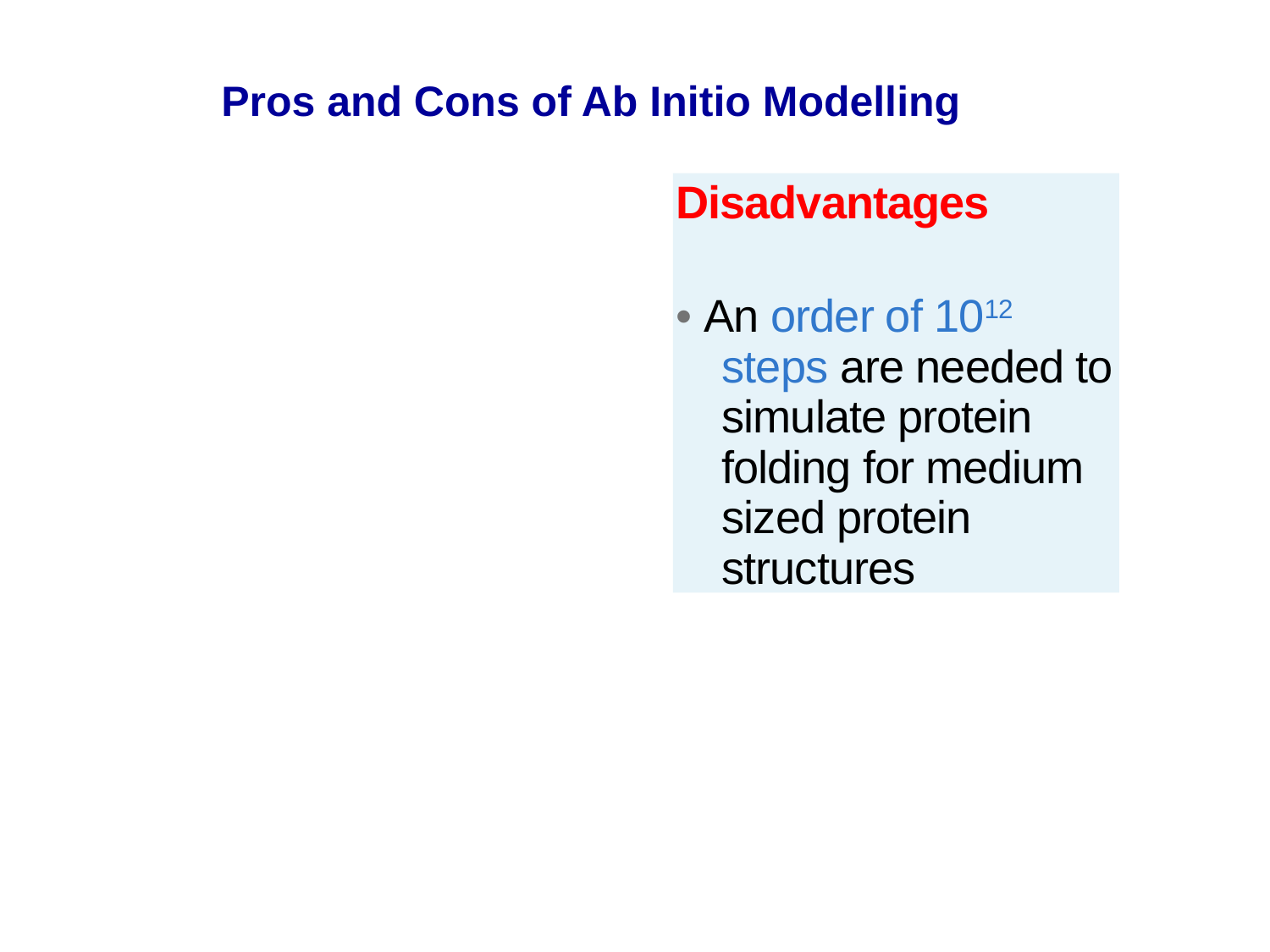

Pros and Cons of Ab Initio Modelling
Disadvantages
• An order of 1012 steps are needed to simulate protein folding for medium sized protein structures